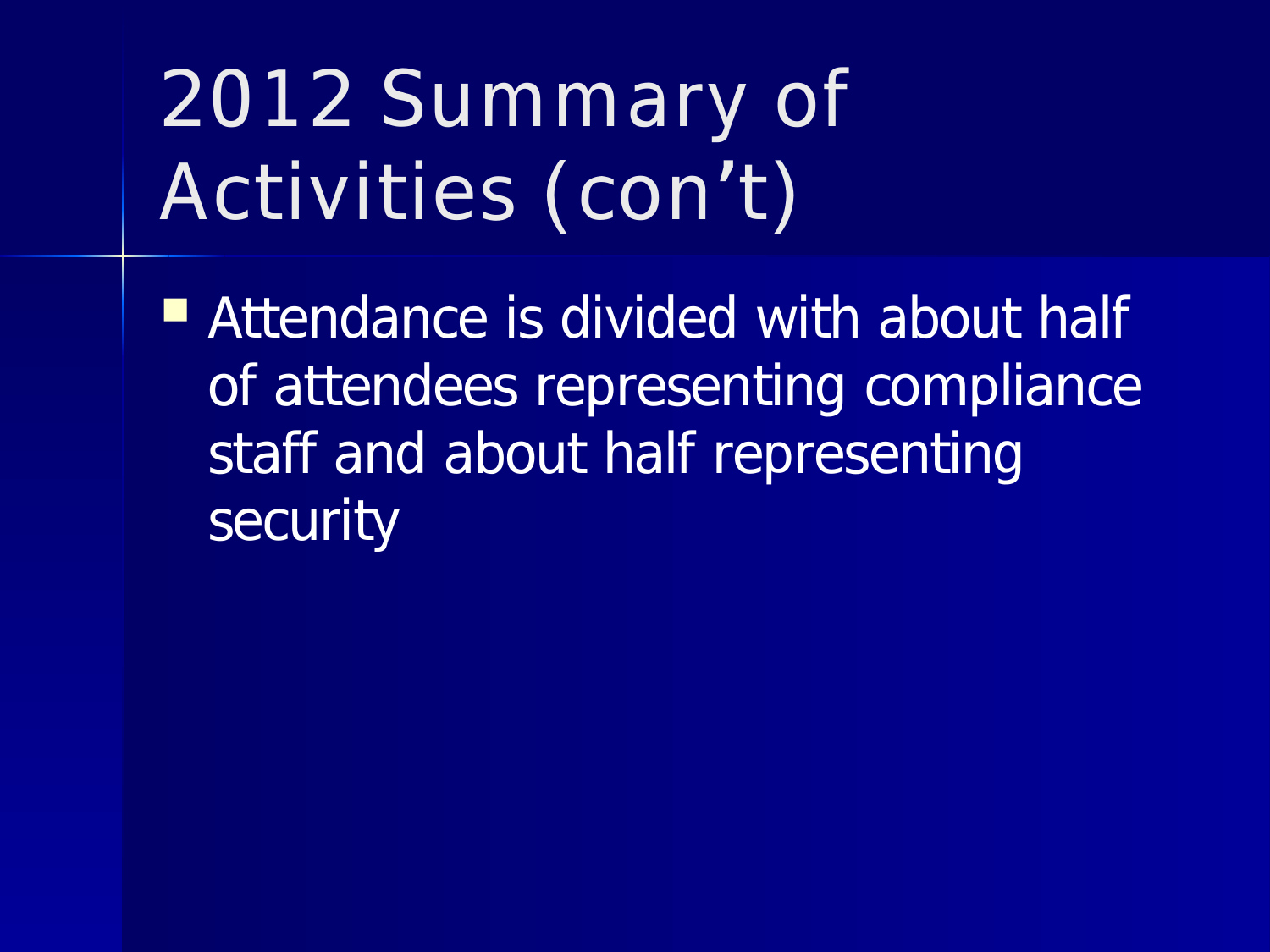

# 2012 Summary of Activities (con’t)
Attendance is divided with about half of attendees representing compliance staff and about half representing security